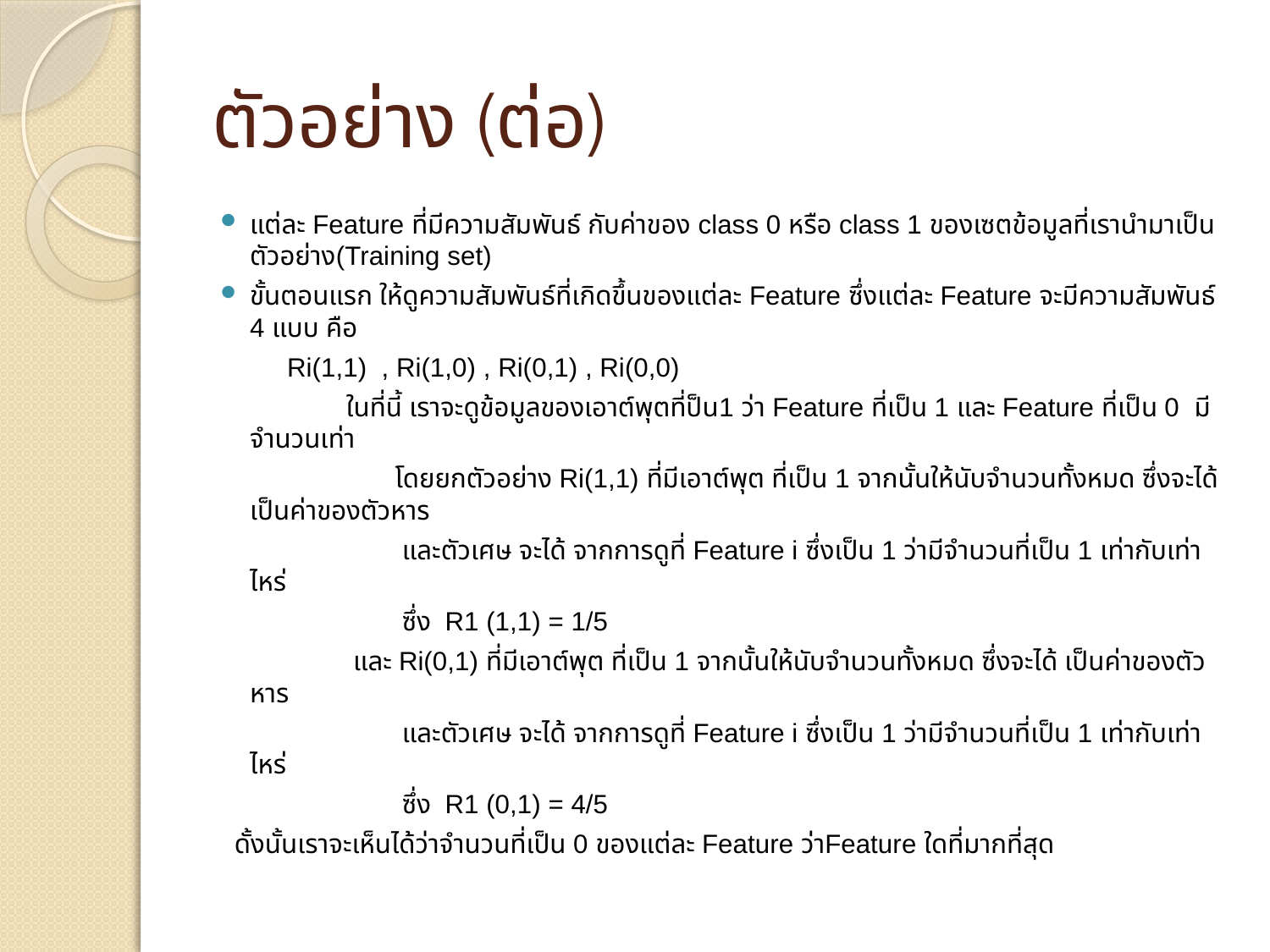

# ตัวอย่าง (ต่อ)
แต่ละ Feature ที่มีความสัมพันธ์ กับค่าของ class 0 หรือ class 1 ของเซตข้อมูลที่เรานำมาเป็นตัวอย่าง(Training set)
ขั้นตอนแรก ให้ดูความสัมพันธ์ที่เกิดขึ้นของแต่ละ Feature ซึ่งแต่ละ Feature จะมีความสัมพันธ์ 4 แบบ คือ
         Ri(1,1)  , Ri(1,0) , Ri(0,1) , Ri(0,0)
                  ในที่นี้ เราจะดูข้อมูลของเอาต์พุตที่ป็น1 ว่า Feature ที่เป็น 1 และ Feature ที่เป็น 0  มีจำนวนเท่า
                         โดยยกตัวอย่าง Ri(1,1) ที่มีเอาต์พุต ที่เป็น 1 จากนั้นให้นับจำนวนทั้งหมด ซึ่งจะได้ เป็นค่าของตัวหาร
                          และตัวเศษ จะได้ จากการดูที่ Feature i ซึ่งเป็น 1 ว่ามีจำนวนที่เป็น 1 เท่ากับเท่าไหร่
                          ซึ่ง  R1 (1,1) = 1/5
                   และ Ri(0,1) ที่มีเอาต์พุต ที่เป็น 1 จากนั้นให้นับจำนวนทั้งหมด ซึ่งจะได้ เป็นค่าของตัวหาร
                          และตัวเศษ จะได้ จากการดูที่ Feature i ซึ่งเป็น 1 ว่ามีจำนวนที่เป็น 1 เท่ากับเท่าไหร่
                          ซึ่ง  R1 (0,1) = 4/5
  ดั้งนั้นเราจะเห็นได้ว่าจำนวนที่เป็น 0 ของแต่ละ Feature ว่าFeature ใดที่มากที่สุด